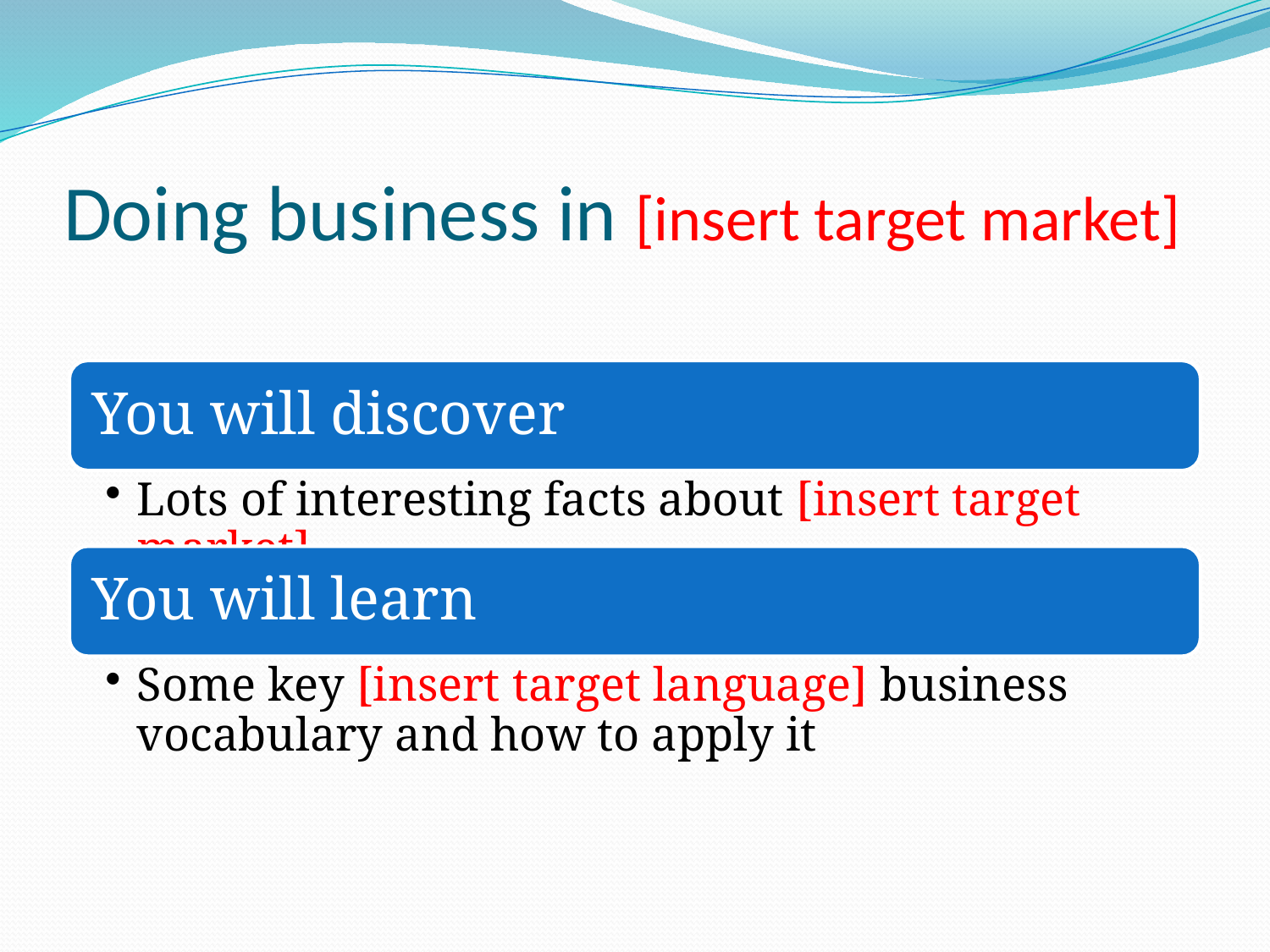

# Doing business in [insert target market]
You will discover
Lots of interesting facts about [insert target market]
You will learn
Some key [insert target language] business vocabulary and how to apply it